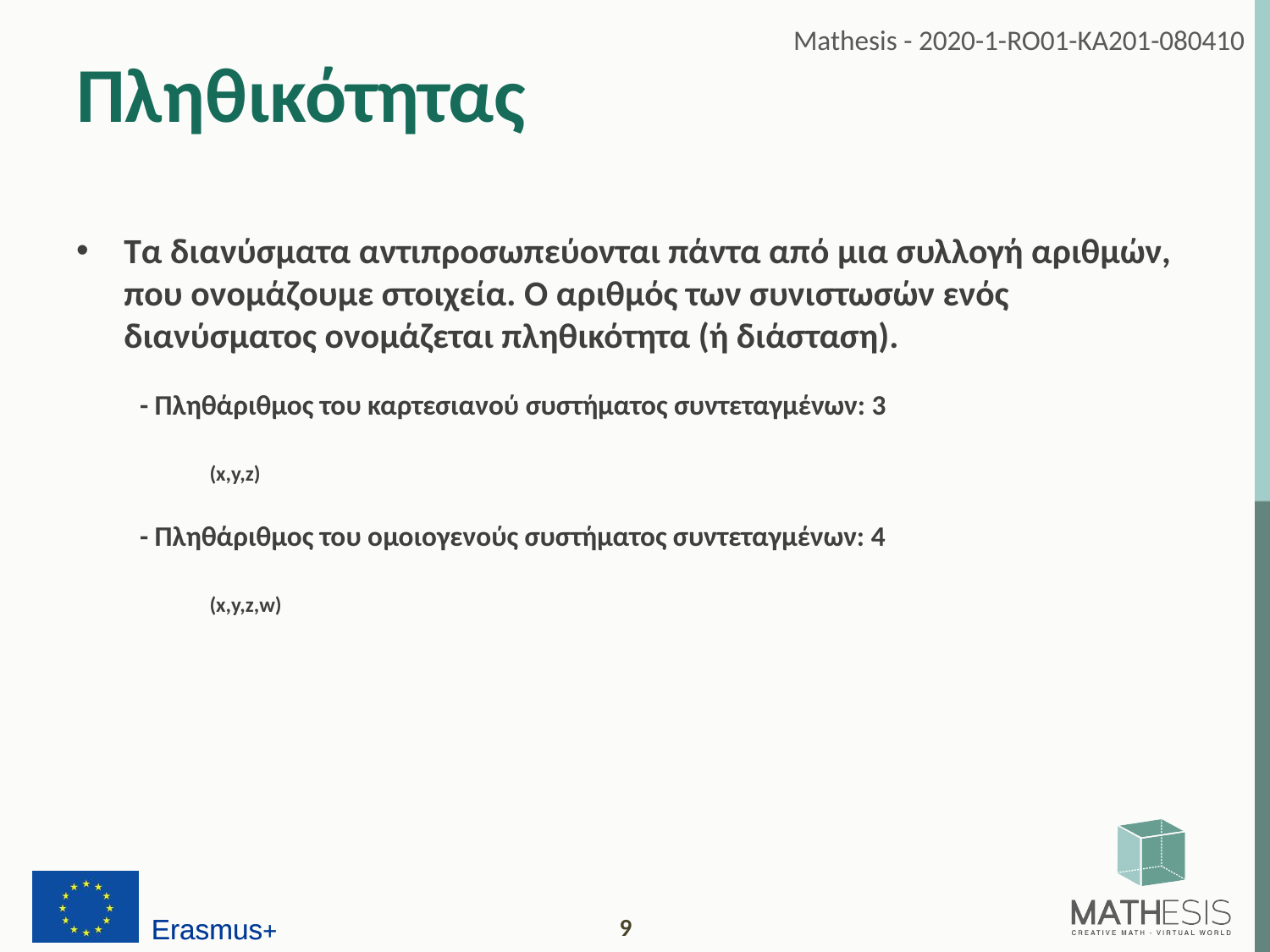

# Πληθικότητας

Τα διανύσματα αντιπροσωπεύονται πάντα από μια συλλογή αριθμών, που ονομάζουμε στοιχεία. Ο αριθμός των συνιστωσών ενός διανύσματος ονομάζεται πληθικότητα (ή διάσταση).
- Πληθάριθμος του καρτεσιανού συστήματος συντεταγμένων: 3
           (x,y,z)
- Πληθάριθμος του ομοιογενούς συστήματος συντεταγμένων: 4
           (x,y,z,w)